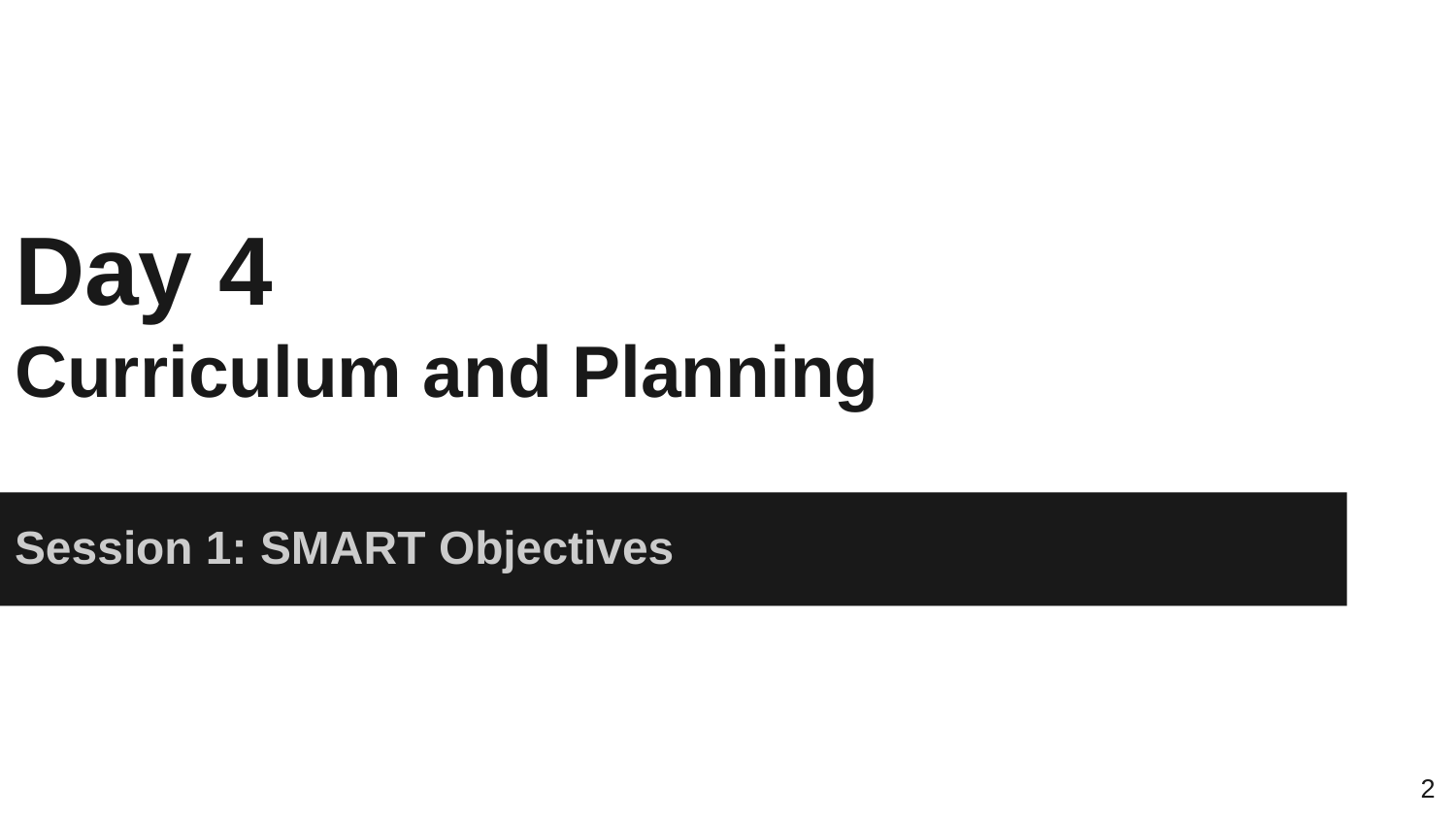

# Day 4
Curriculum and Planning
Session 1: SMART Objectives
2